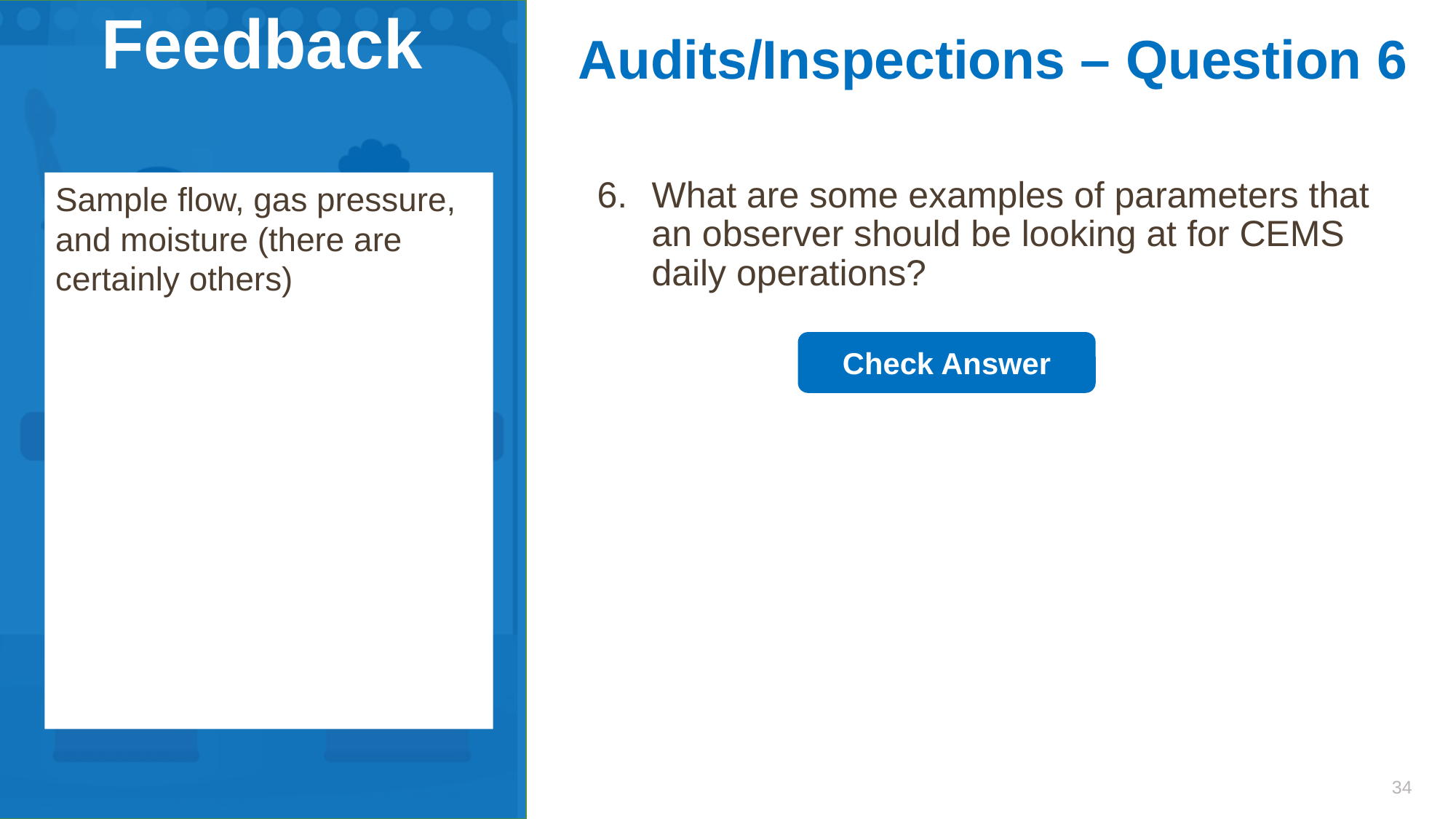

Audits/Inspections – Question 6
What are some examples of parameters that an observer should be looking at for CEMS daily operations?

Sample flow, gas pressure, and moisture (there are certainly others)

Check Answer
34